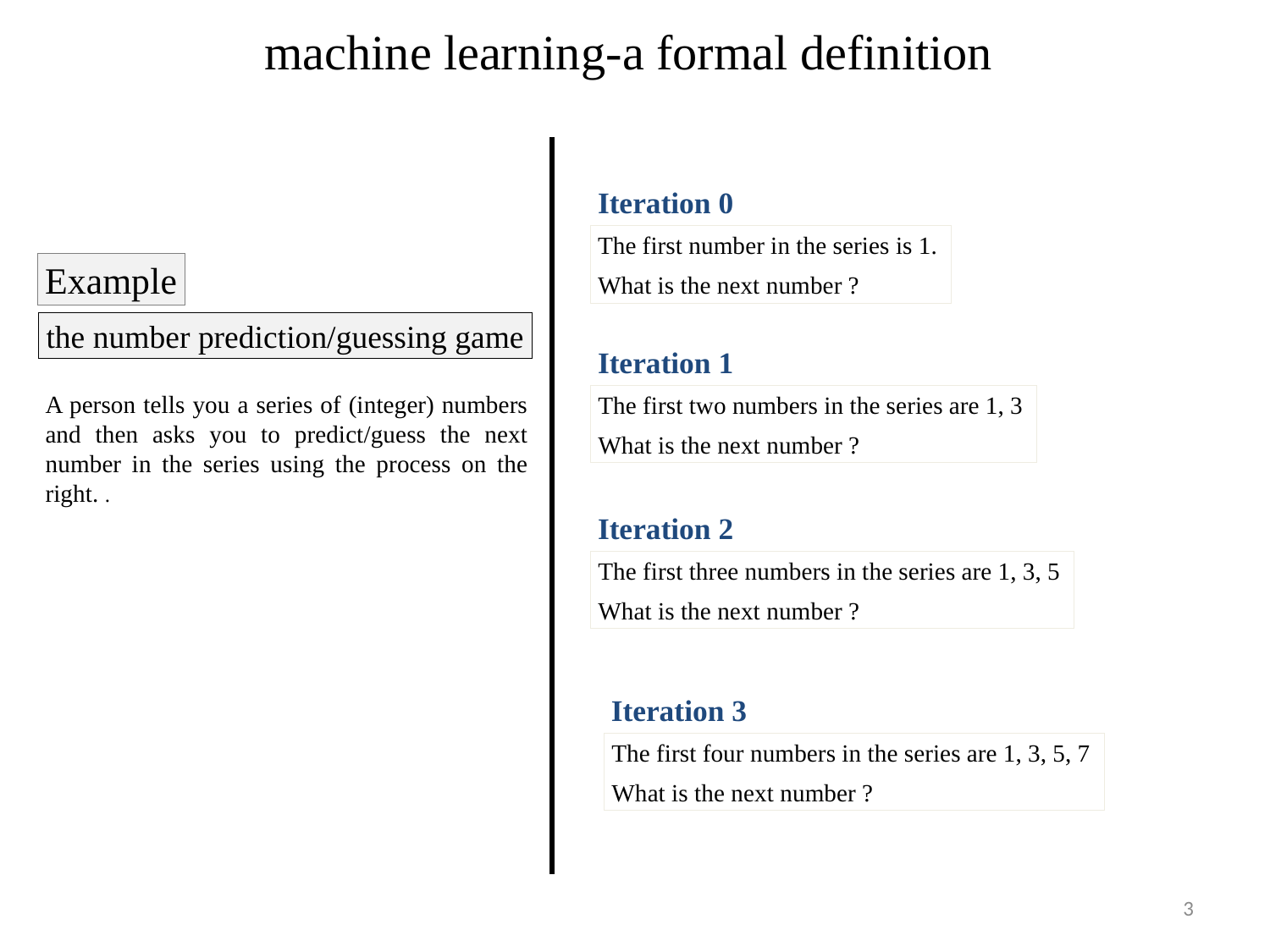

machine learning-a formal definition
Iteration 0
The first number in the series is 1.

What is the next number ?
Example
the number prediction/guessing game
Iteration 1
A person tells you a series of (integer) numbers and then asks you to predict/guess the next number in the series using the process on the right. .
The first two numbers in the series are 1, 3

What is the next number ?
Iteration 2
The first three numbers in the series are 1, 3, 5

What is the next number ?
Iteration 3
The first four numbers in the series are 1, 3, 5, 7

What is the next number ?
3